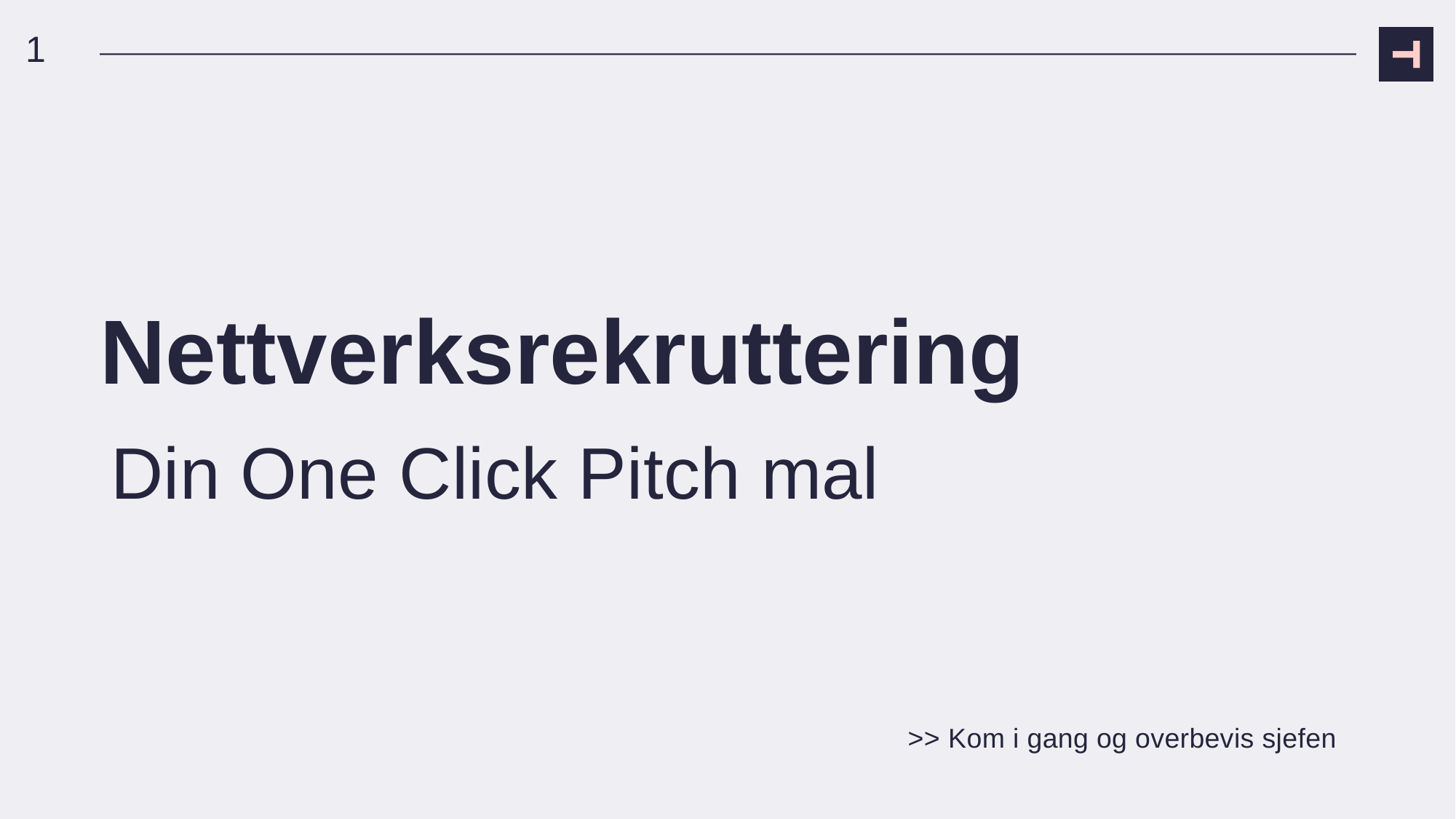

1
Nettverksrekruttering
Din One Click Pitch mal
>> Kom i gang og overbevis sjefen